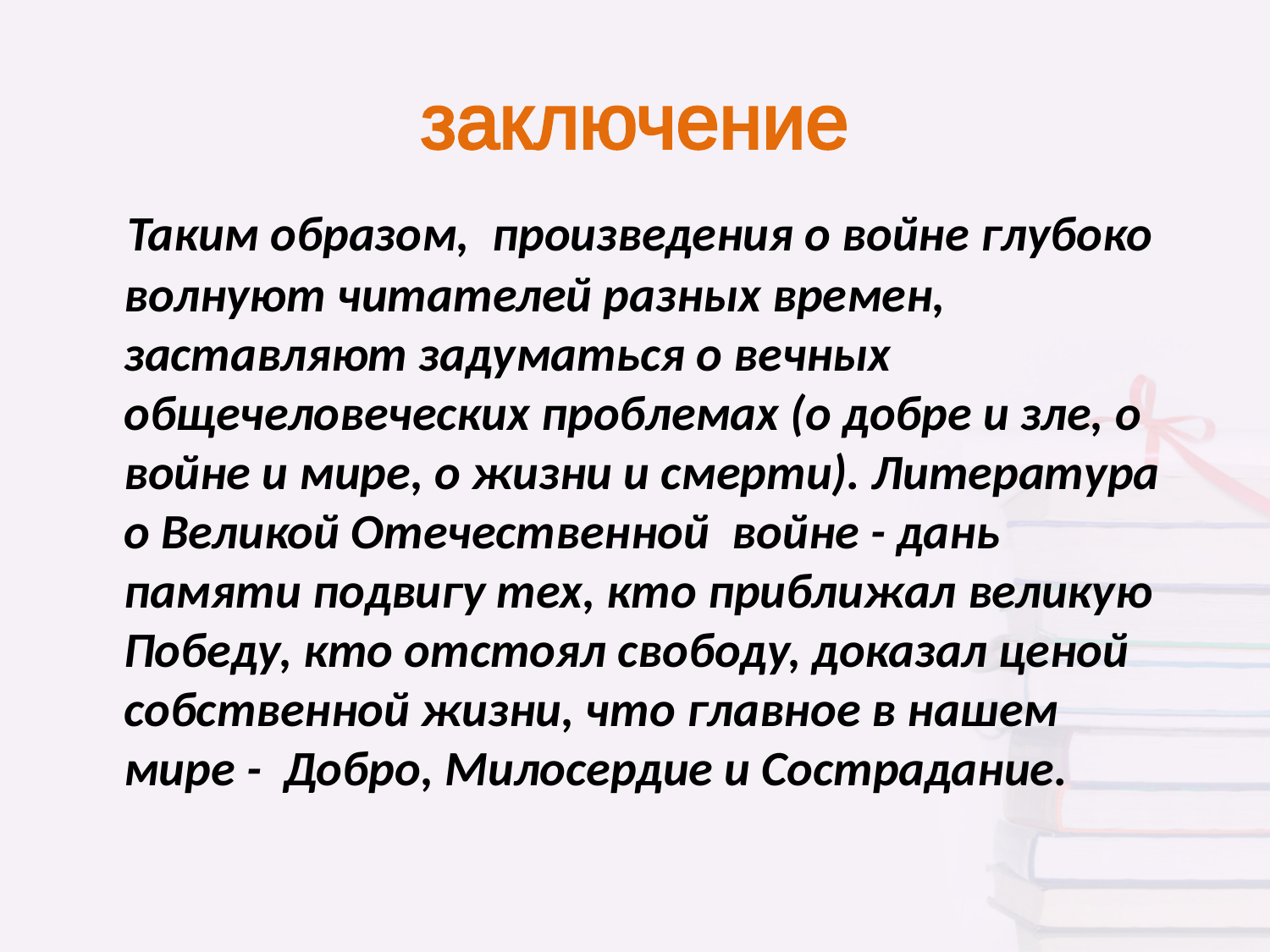

# заключение
    Таким образом,  произведения о войне глубоко волнуют читателей разных времен, заставляют задуматься о вечных общечеловеческих проблемах (о добре и зле, о войне и мире, о жизни и смерти). Литература о Великой Отечественной  войне - дань памяти подвигу тех, кто приближал великую Победу, кто отстоял свободу, доказал ценой собственной жизни, что главное в нашем  мире -  Добро, Милосердие и Сострадание.